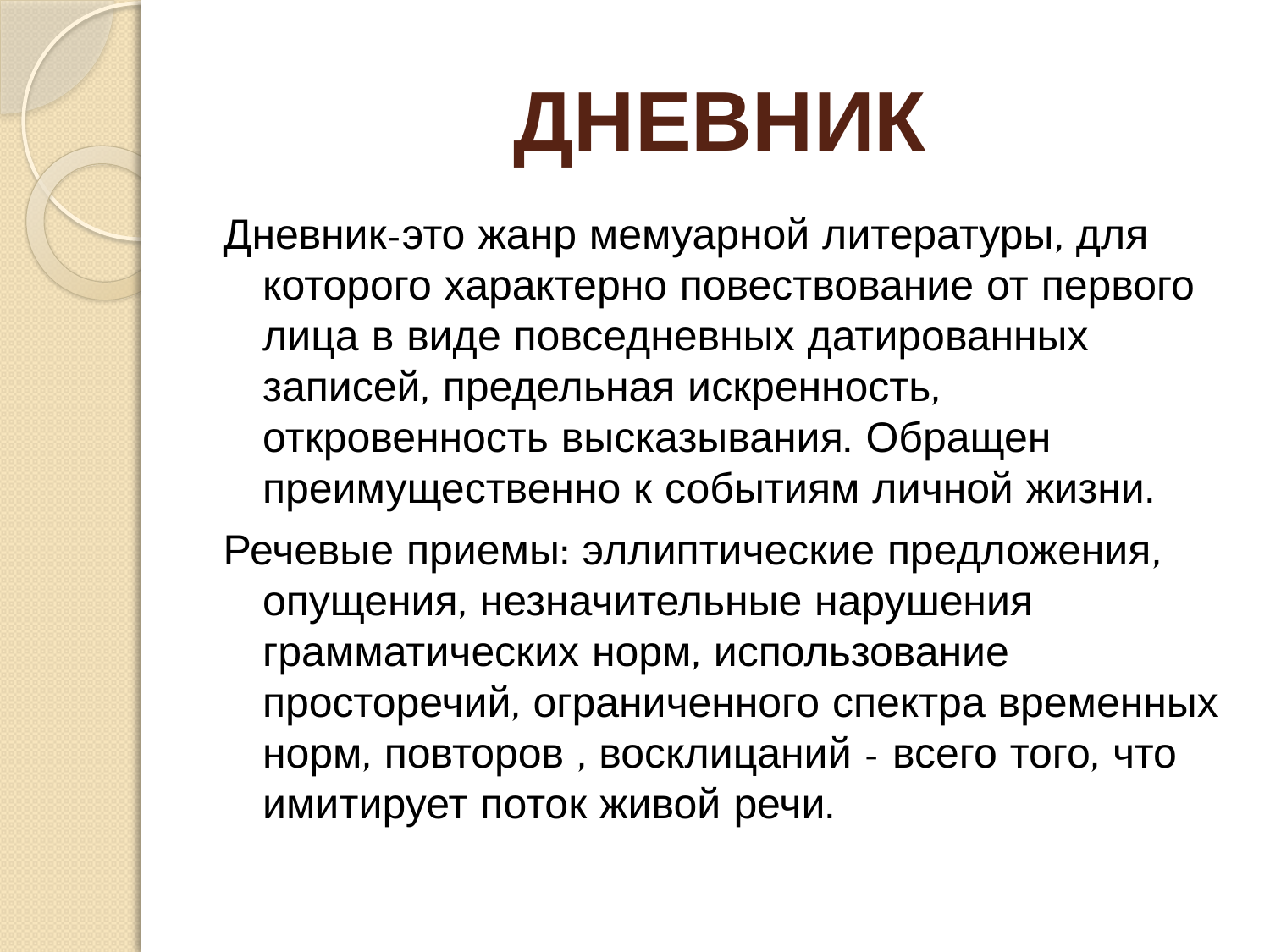

# ДНЕВНИК
Дневник-это жанр мемуарной литературы, для которого характерно повествование от первого лица в виде повседневных датированных записей, предельная искренность, откровенность высказывания. Обращен преимущественно к событиям личной жизни.
Речевые приемы: эллиптические предложения, опущения, незначительные нарушения грамматических норм, использование просторечий, ограниченного спектра временных норм, повторов , восклицаний - всего того, что имитирует поток живой речи.